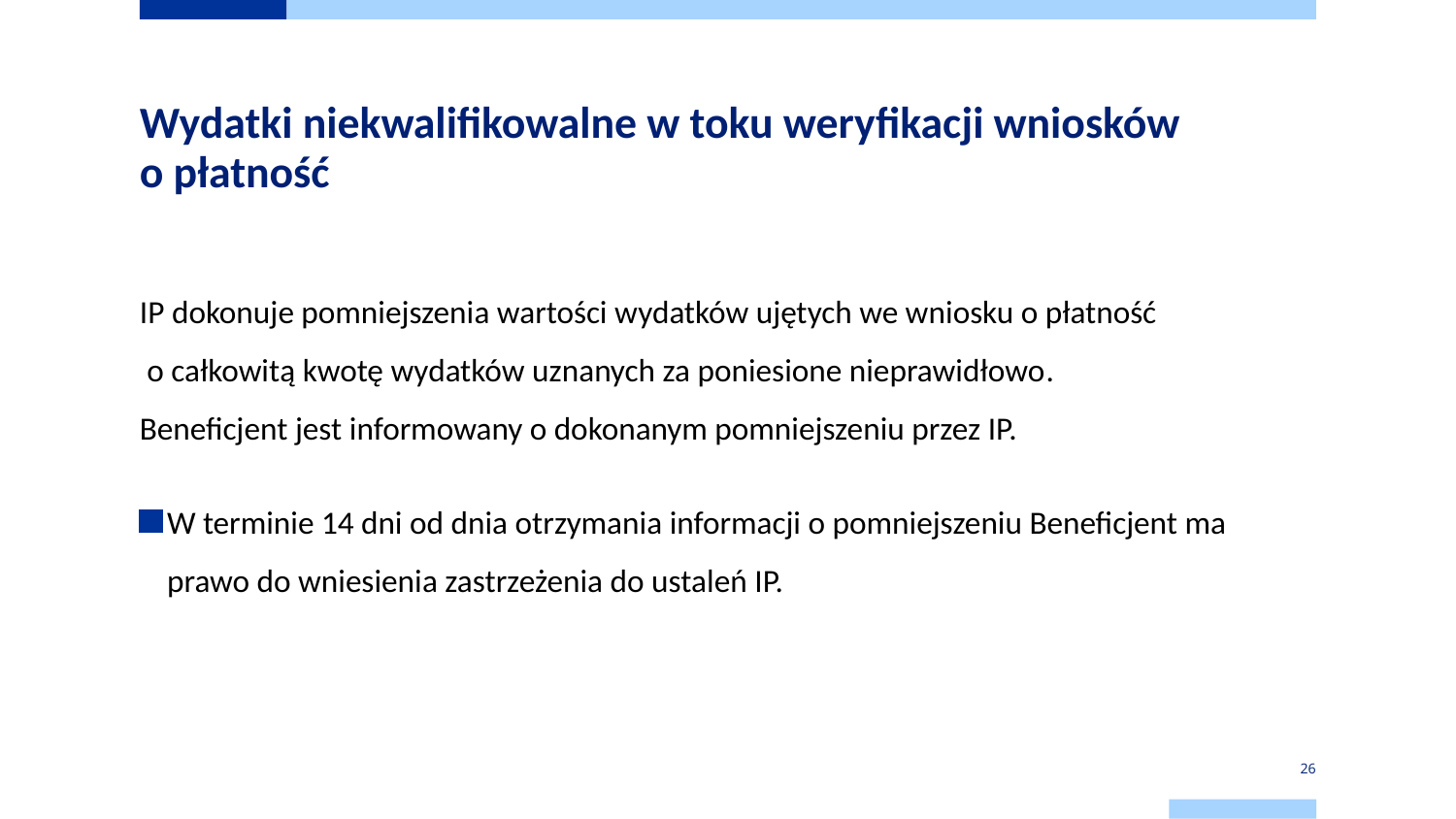

# Wydatki niekwalifikowalne w toku weryfikacji wniosków o płatność
IP dokonuje pomniejszenia wartości wydatków ujętych we wniosku o płatność
 o całkowitą kwotę wydatków uznanych za poniesione nieprawidłowo.
Beneficjent jest informowany o dokonanym pomniejszeniu przez IP.
W terminie 14 dni od dnia otrzymania informacji o pomniejszeniu Beneficjent ma prawo do wniesienia zastrzeżenia do ustaleń IP.

26